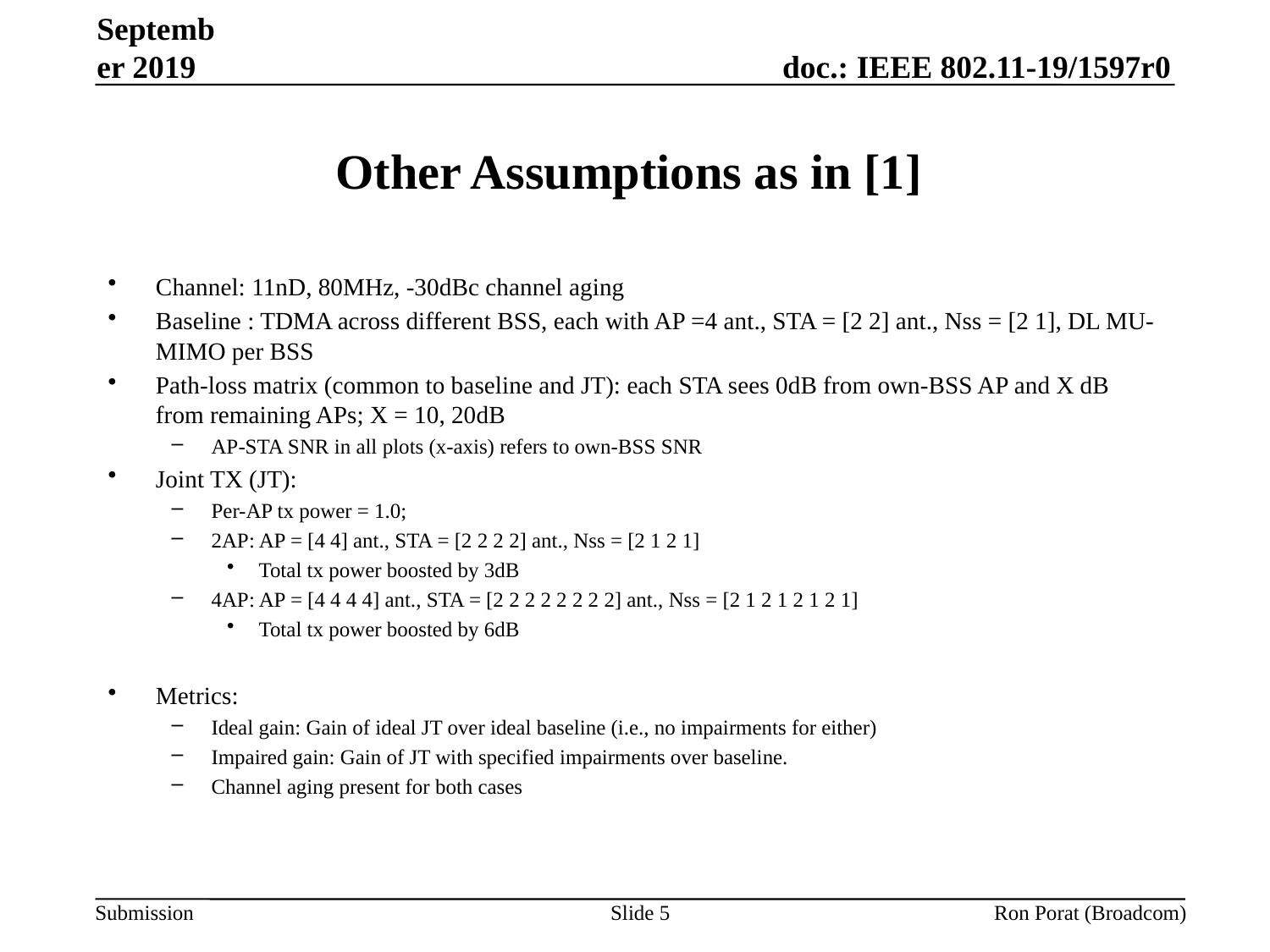

September 2019
# Other Assumptions as in [1]
Channel: 11nD, 80MHz, -30dBc channel aging
Baseline : TDMA across different BSS, each with AP =4 ant., STA = [2 2] ant., Nss = [2 1], DL MU-MIMO per BSS
Path-loss matrix (common to baseline and JT): each STA sees 0dB from own-BSS AP and X dB from remaining APs; X = 10, 20dB
AP-STA SNR in all plots (x-axis) refers to own-BSS SNR
Joint TX (JT):
Per-AP tx power = 1.0;
2AP: AP = [4 4] ant., STA = [2 2 2 2] ant., Nss = [2 1 2 1]
Total tx power boosted by 3dB
4AP: AP = [4 4 4 4] ant., STA = [2 2 2 2 2 2 2 2] ant., Nss = [2 1 2 1 2 1 2 1]
Total tx power boosted by 6dB

Metrics:
Ideal gain: Gain of ideal JT over ideal baseline (i.e., no impairments for either)
Impaired gain: Gain of JT with specified impairments over baseline.
Channel aging present for both cases

Slide 5
Ron Porat (Broadcom)